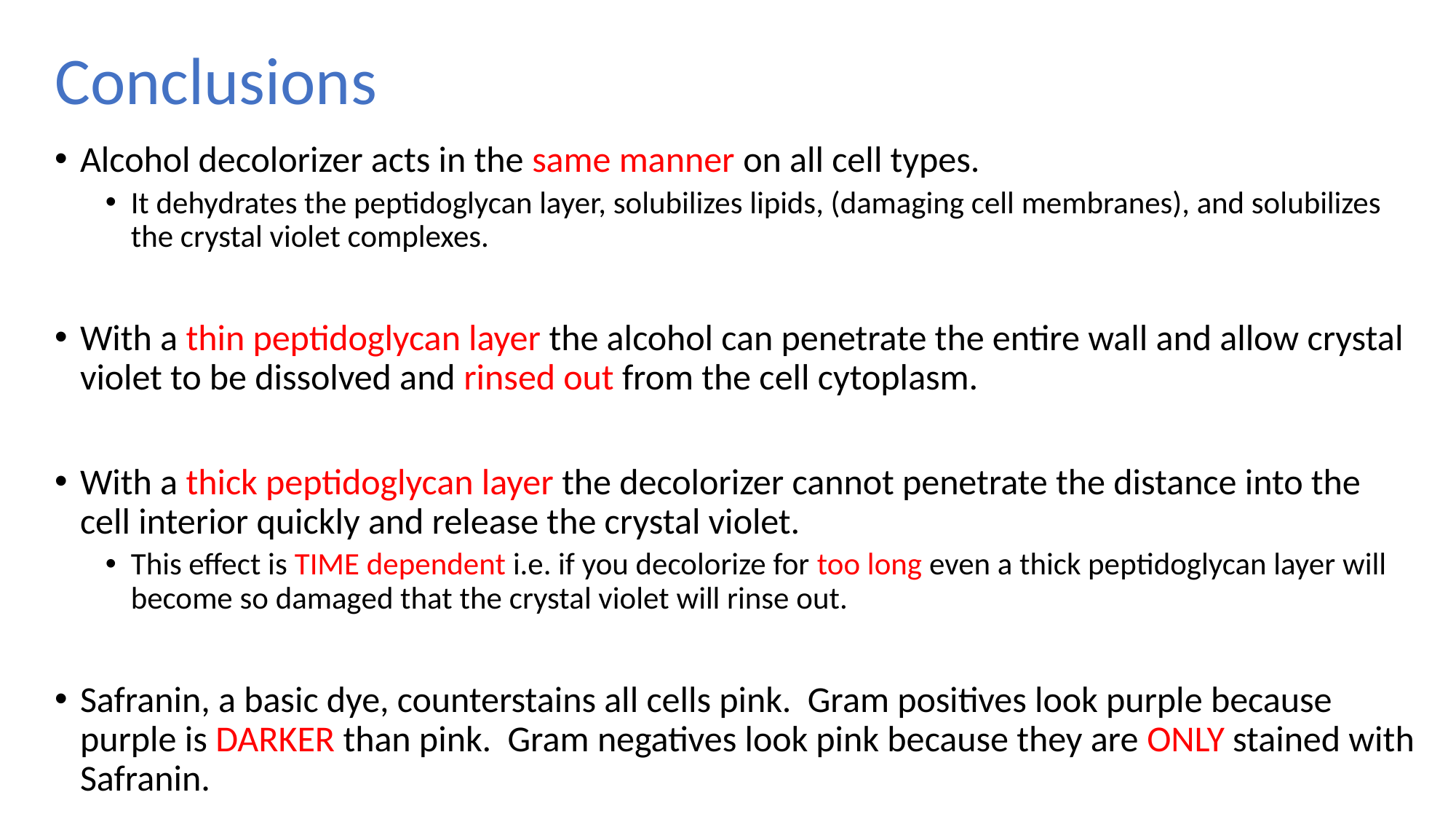

# Conclusions
Alcohol decolorizer acts in the same manner on all cell types.
It dehydrates the peptidoglycan layer, solubilizes lipids, (damaging cell membranes), and solubilizes the crystal violet complexes.

With a thin peptidoglycan layer the alcohol can penetrate the entire wall and allow crystal violet to be dissolved and rinsed out from the cell cytoplasm.

With a thick peptidoglycan layer the decolorizer cannot penetrate the distance into the cell interior quickly and release the crystal violet.
This effect is TIME dependent i.e. if you decolorize for too long even a thick peptidoglycan layer will become so damaged that the crystal violet will rinse out.

Safranin, a basic dye, counterstains all cells pink.  Gram positives look purple because purple is DARKER than pink.  Gram negatives look pink because they are ONLY stained with Safranin.